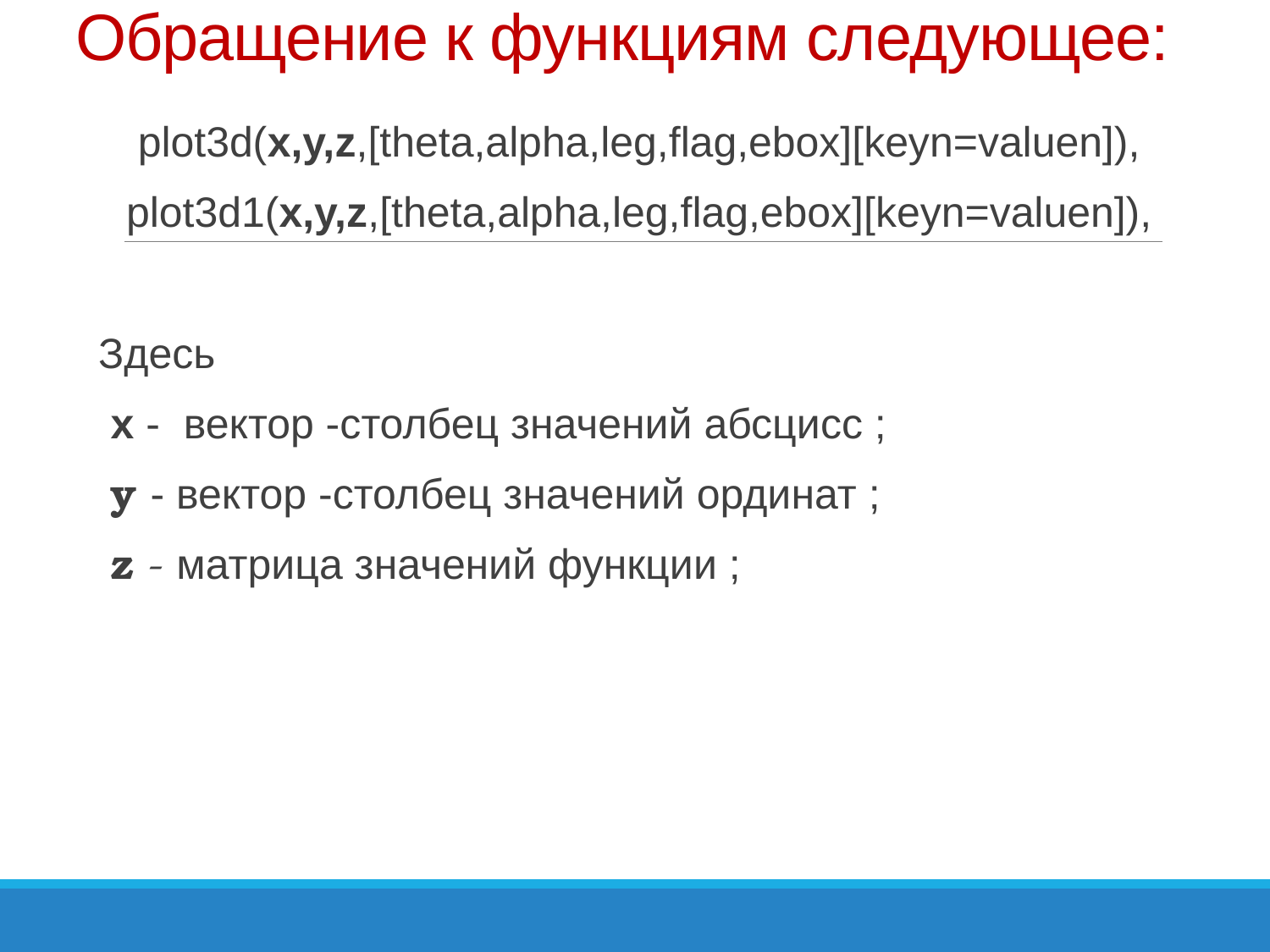

# Обращение к функциям следующее:

plot3d(x,y,z,[theta,alpha,leg,flag,ebox][keyn=valuen]),
plot3d1(x,y,z,[theta,alpha,leg,flag,ebox][keyn=valuen]),

Здесь
x -  вектор -столбец значений абсцисс ;
y - вектор -столбец значений ординат ;
z - матрица значений функции ;